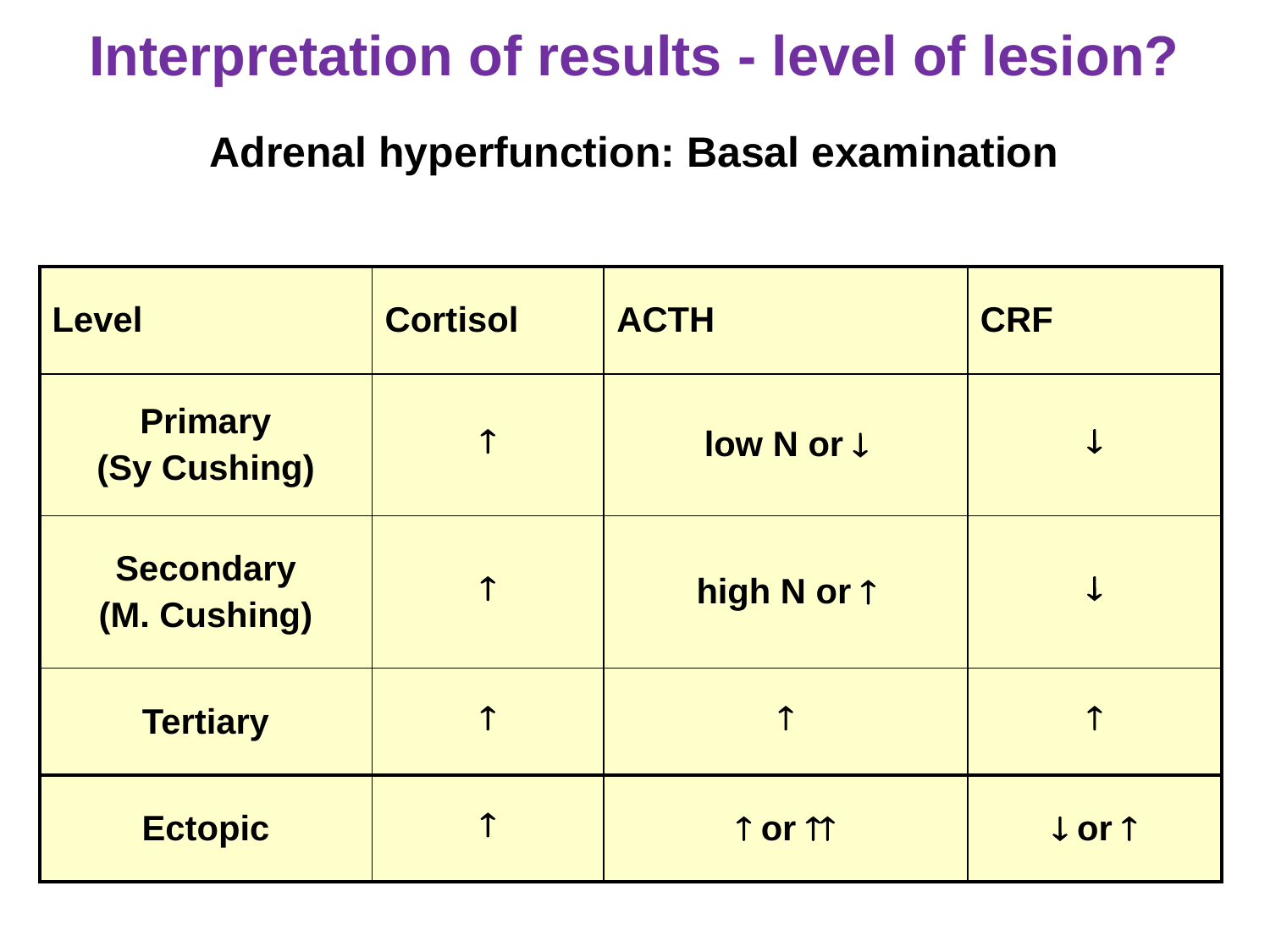

# Interpretation of results - level of lesion?
Adrenal hyperfunction: Basal examination
| Level | Cortisol | ACTH | CRF |
| --- | --- | --- | --- |
| Primary (Sy Cushing) | ↑ | low N or ↓ | ↓ |
| Secondary (M. Cushing) | ↑ | high N or ↑ | ↓ |
| Tertiary | ↑ | ↑ | ↑ |
| Ectopic | ↑ | ↑ or ↑↑ | ↓ or ↑ |